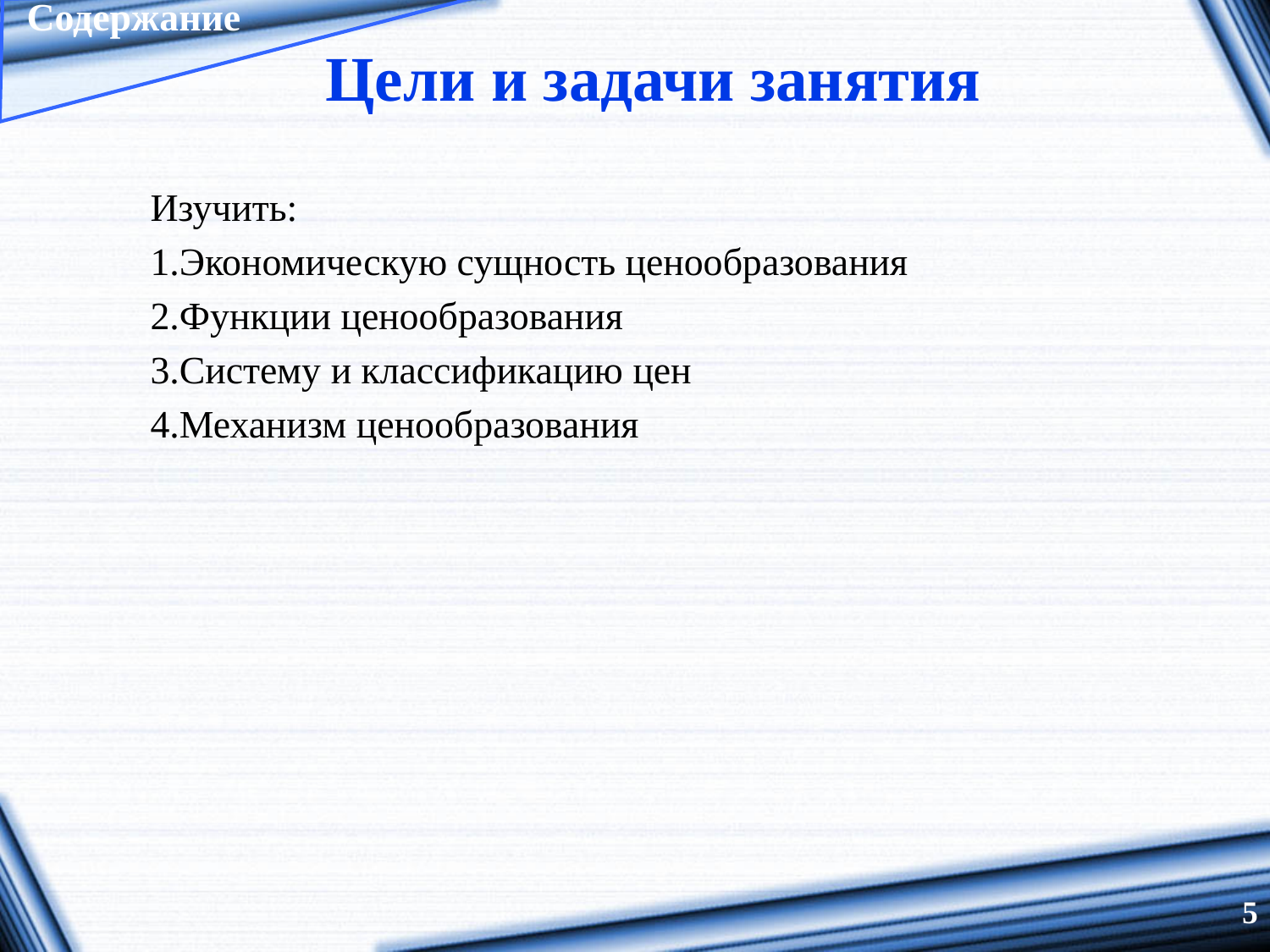

Содержание
# Цели и задачи занятия
Изучить:
Экономическую сущность ценообразования
Функции ценообразования
Систему и классификацию цен
Механизм ценообразования
5